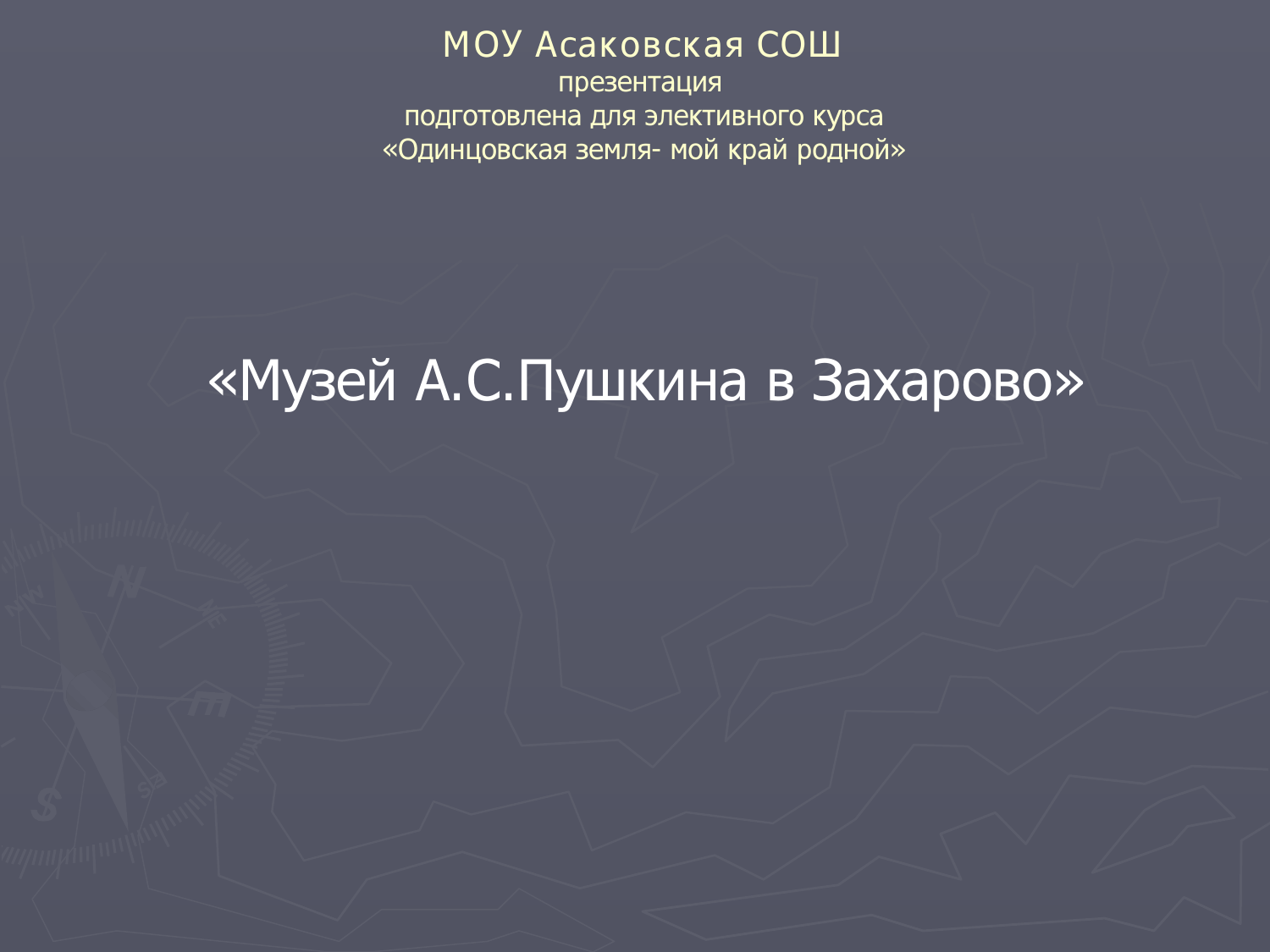

МОУ Асаковская СОШ
презентация
подготовлена для элективного курса
«Одинцовская земля- мой край родной»

«Музей А.С.Пушкина в Захарово»